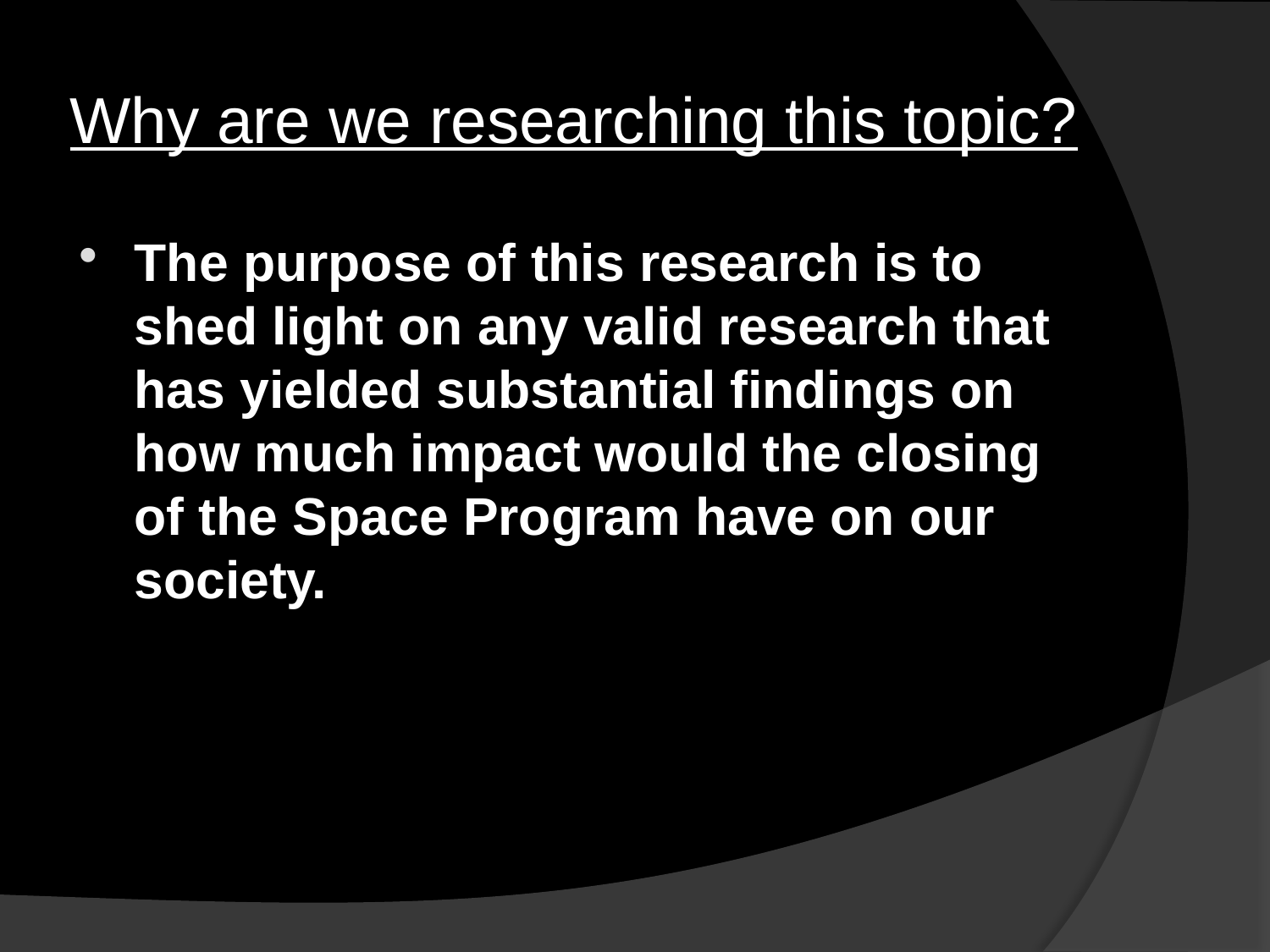

# Why are we researching this topic?
The purpose of this research is to shed light on any valid research that has yielded substantial findings on how much impact would the closing of the Space Program have on our society.